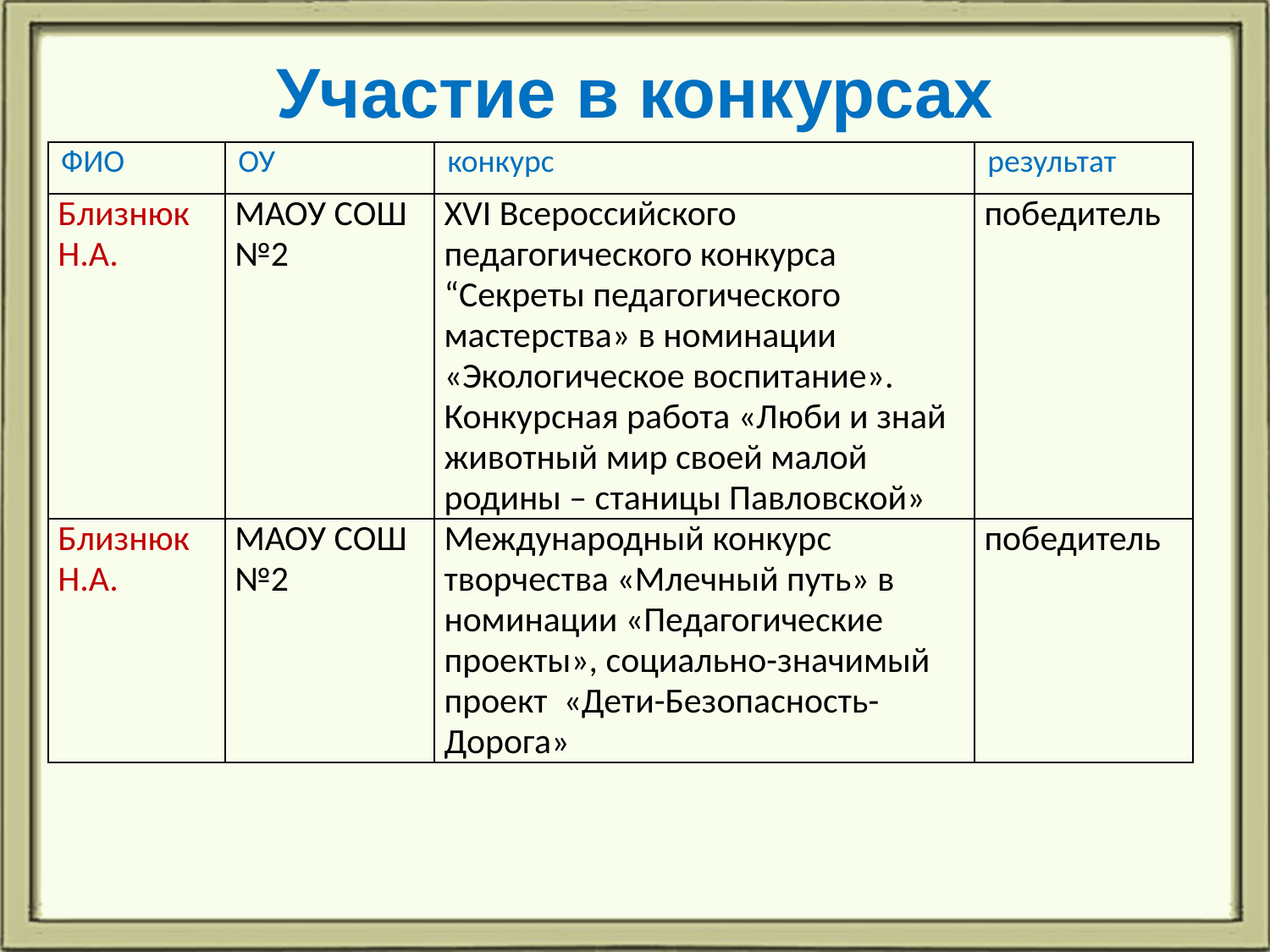

# Участие в конкурсах
| ФИО | ОУ | конкурс | результат |
| --- | --- | --- | --- |
| Близнюк Н.А. | МАОУ СОШ №2 | XVI Всероссийского педагогического конкурса “Секреты педагогического мастерства» в номинации «Экологическое воспитание». Конкурсная работа «Люби и знай животный мир своей малой родины – станицы Павловской» | победитель |
| Близнюк Н.А. | МАОУ СОШ №2 | Международный конкурс творчества «Млечный путь» в номинации «Педагогические проекты», социально-значимый проект «Дети-Безопасность-Дорога» | победитель |